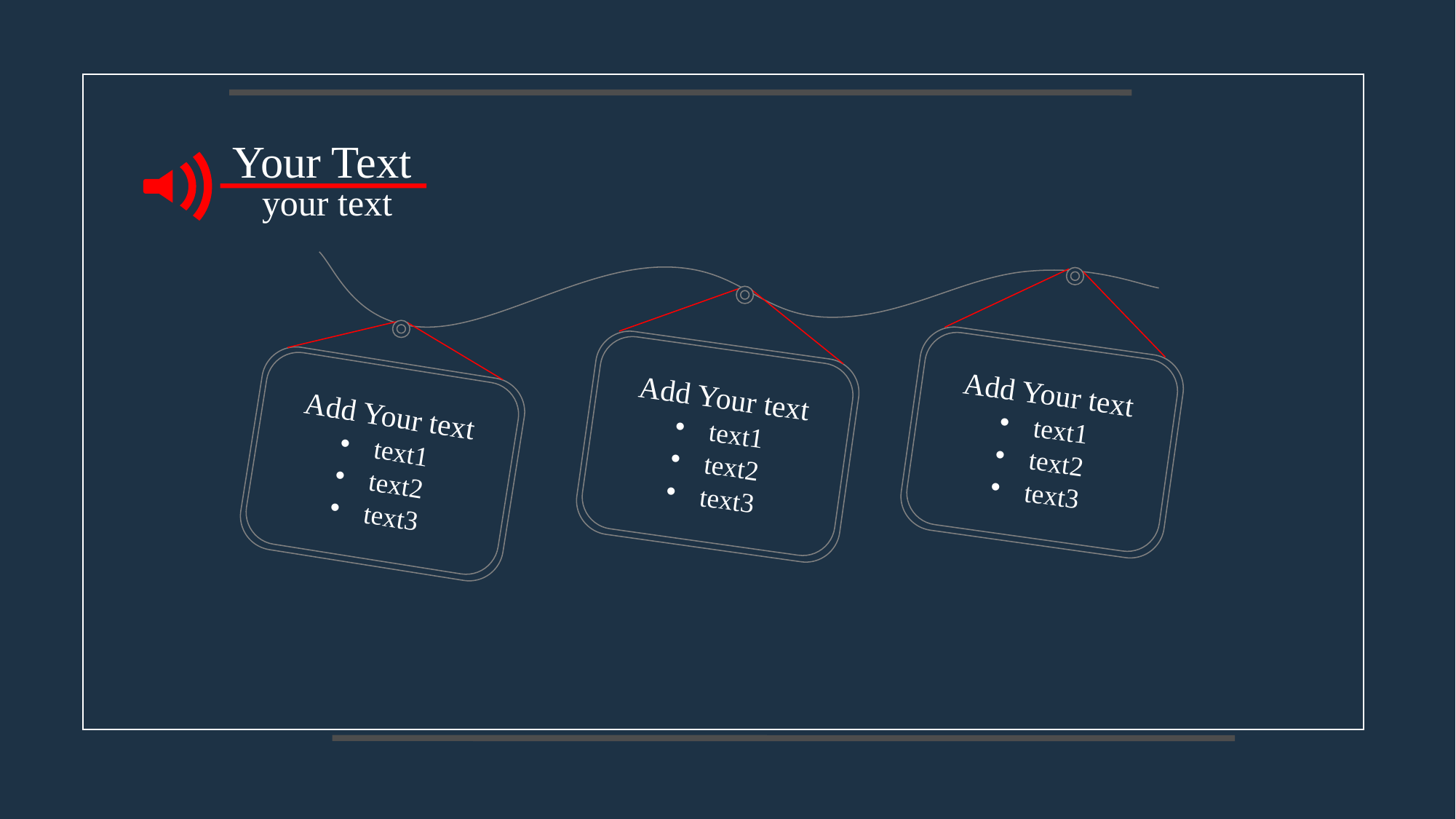

Your Text

your text

Add Your text
text1
text2
text3
Add Your text
text1
text2
text3

Add Your text
text1
text2
text3